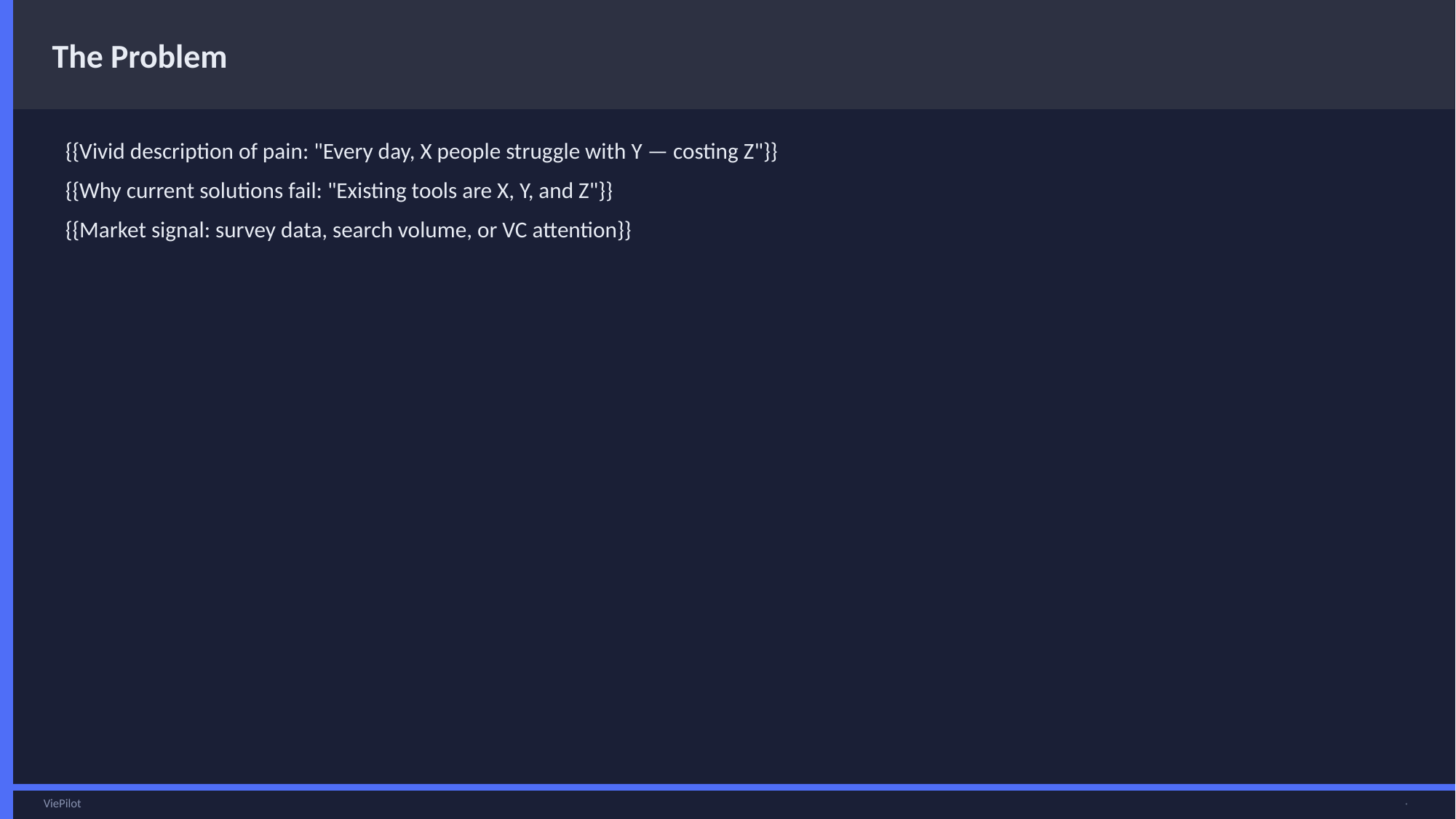

The Problem
{{Vivid description of pain: "Every day, X people struggle with Y — costing Z"}}
{{Why current solutions fail: "Existing tools are X, Y, and Z"}}
{{Market signal: survey data, search volume, or VC attention}}